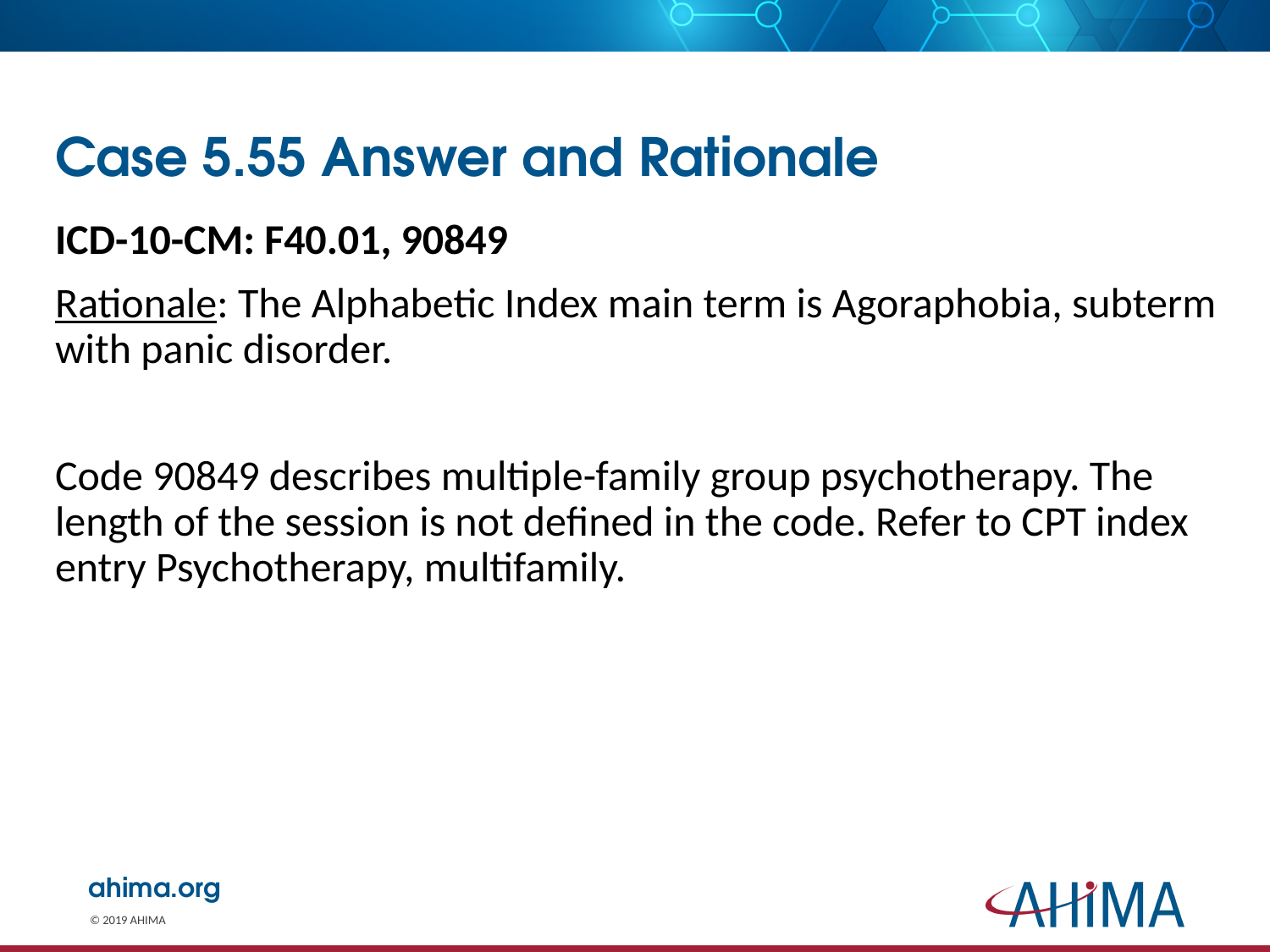

# Case 5.55 Answer and Rationale
ICD-10-CM: F40.01, 90849
Rationale: The Alphabetic Index main term is Agoraphobia, subterm with panic disorder.

Code 90849 describes multiple-family group psychotherapy. The length of the session is not defined in the code. Refer to CPT index entry Psychotherapy, multifamily.